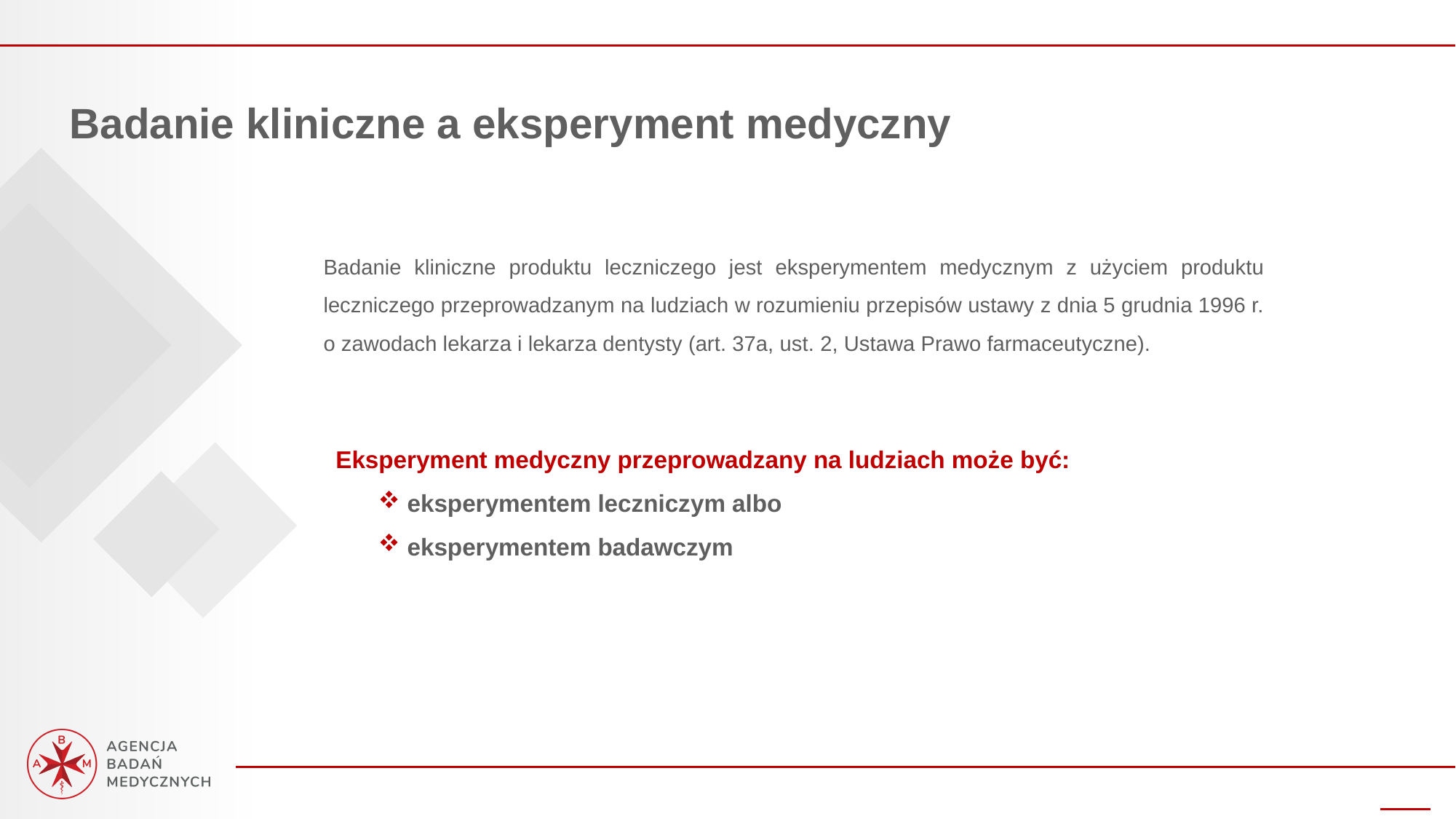

Badanie kliniczne a eksperyment medyczny

Badanie kliniczne produktu leczniczego jest eksperymentem medycznym z użyciem produktu leczniczego przeprowadzanym na ludziach w rozumieniu przepisów ustawy z dnia 5 grudnia 1996 r. o zawodach lekarza i lekarza dentysty (art. 37a, ust. 2, Ustawa Prawo farmaceutyczne).

Eksperyment medyczny przeprowadzany na ludziach może być:
 eksperymentem leczniczym albo
 eksperymentem badawczym